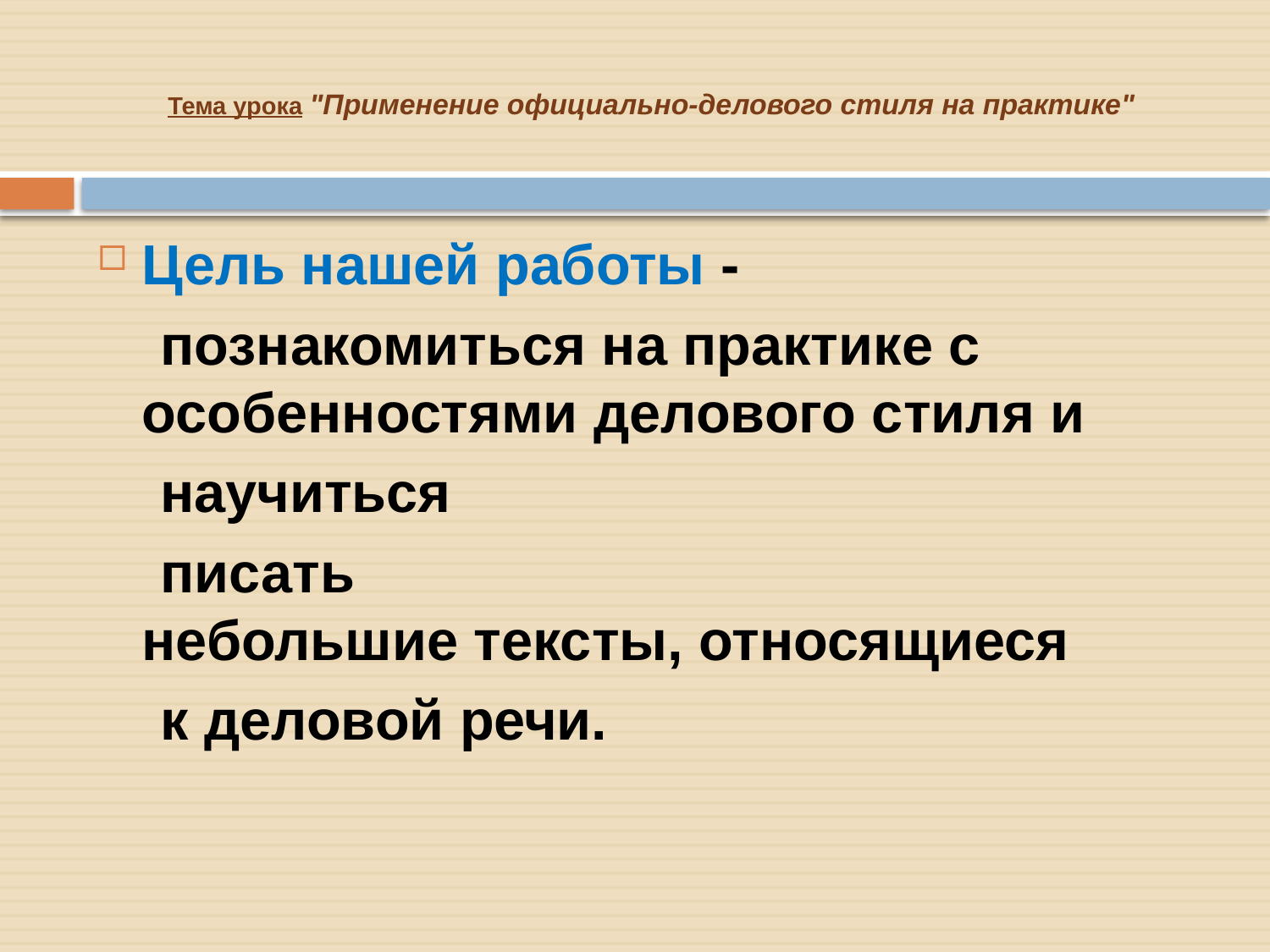

# Тема урока "Применение официально-делового стиля на практике"
Цель нашей работы -
    познакомиться на практике с особенностями делового стиля и
    научиться
    писать небольшие тексты, относящиеся
    к деловой речи.